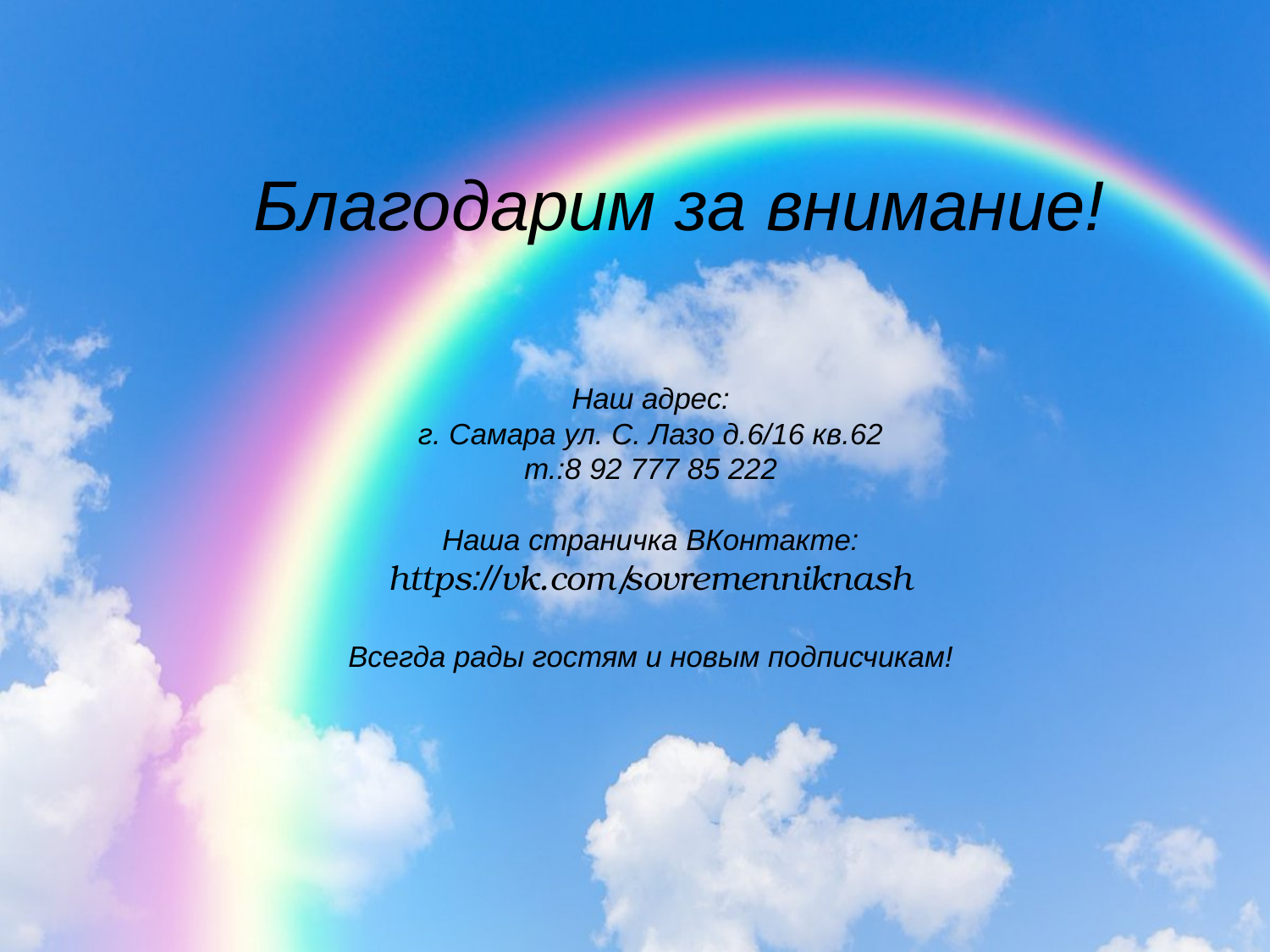

Благодарим за внимание!
# Наш адрес: г. Самара ул. С. Лазо д.6/16 кв.62 т.:8 92 777 85 222 Наша страничка ВКонтакте: https://vk.com/sovremenniknash Всегда рады гостям и новым подписчикам!